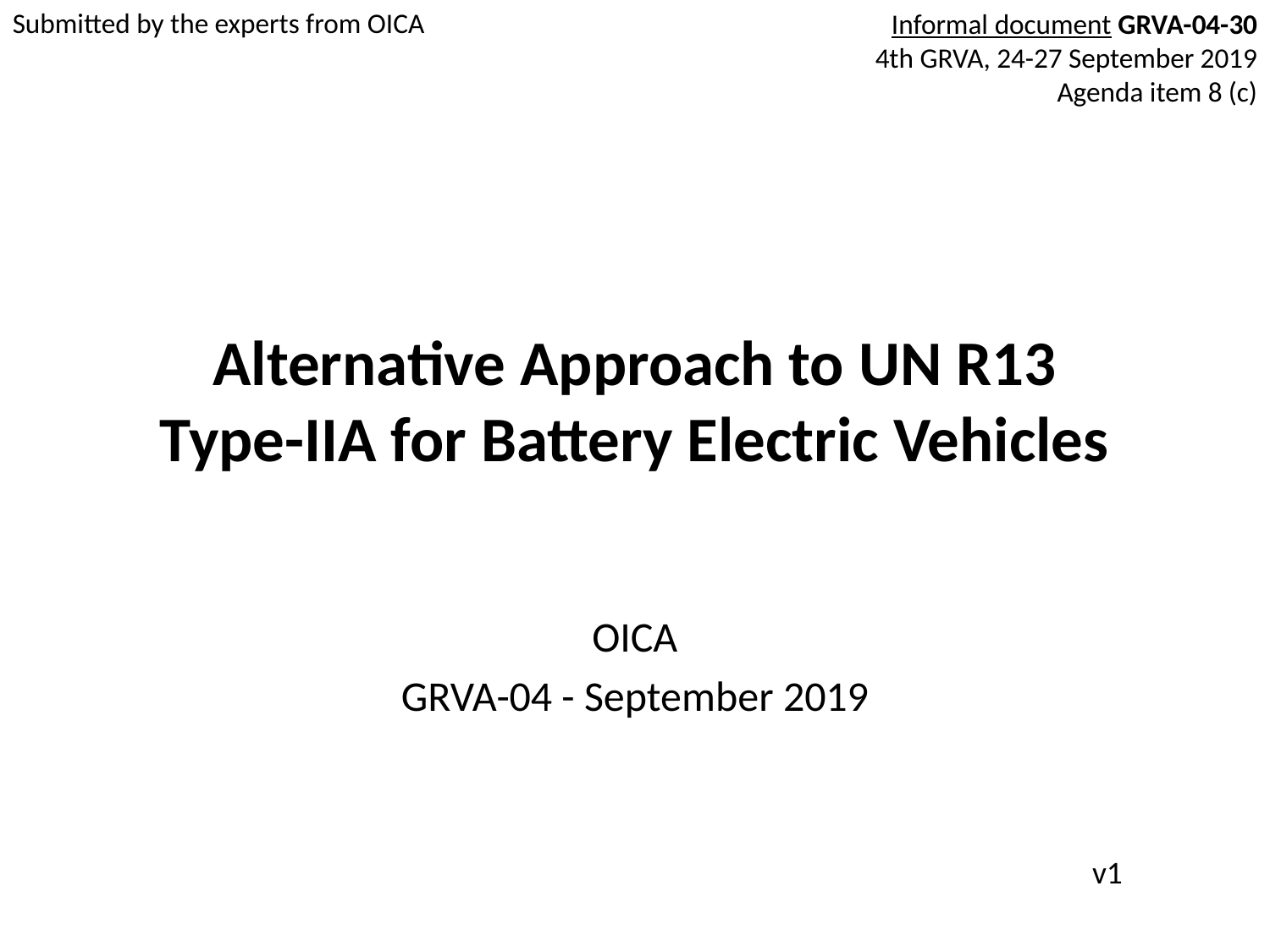

Informal document GRVA-04-30
4th GRVA, 24-27 September 2019
Agenda item 8 (c)
Submitted by the experts from OICA
# Alternative Approach to UN R13 Type-IIA for Battery Electric Vehicles
OICA
GRVA-04 - September 2019
v1